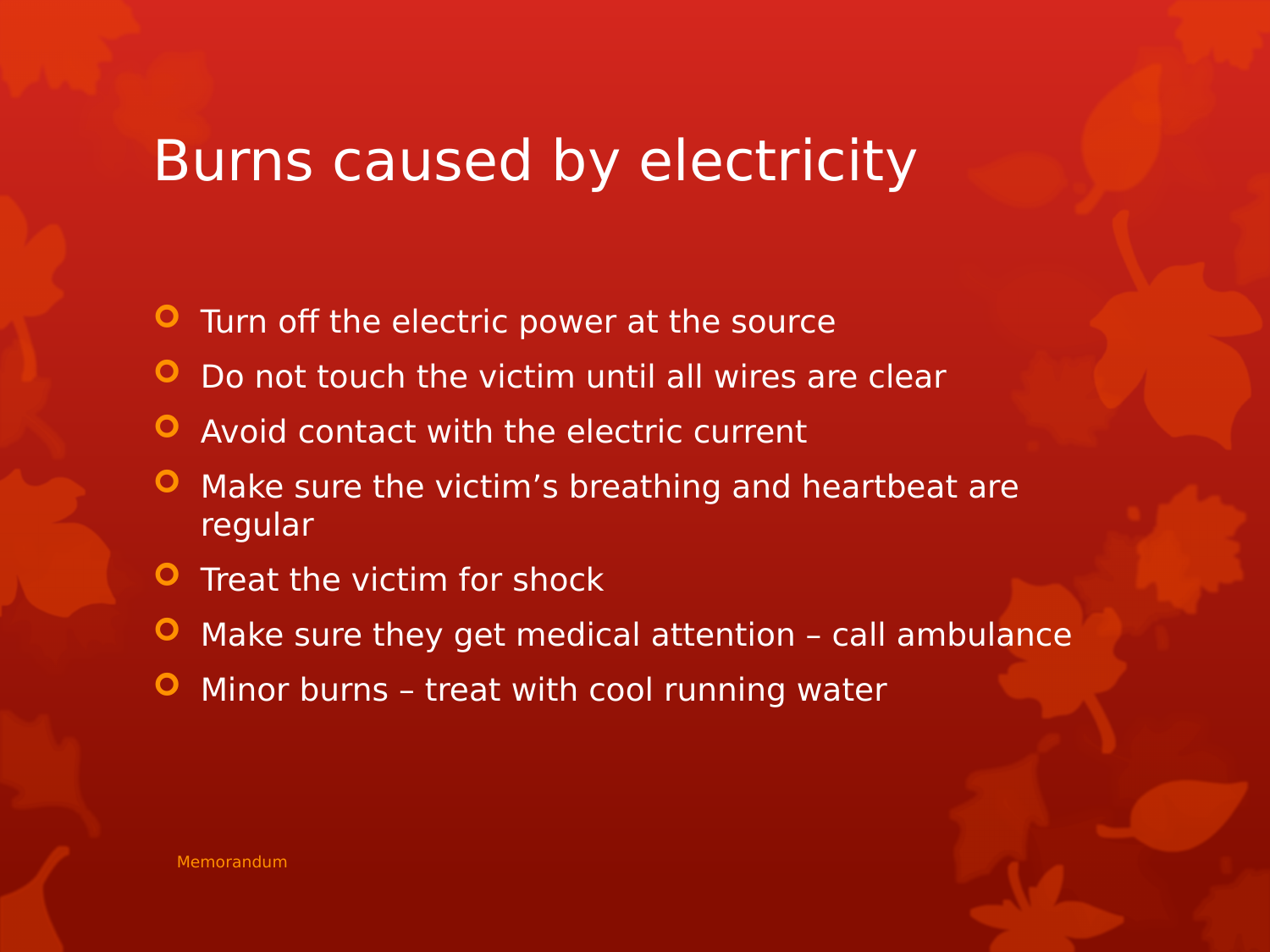

# Burns caused by electricity
Turn off the electric power at the source
Do not touch the victim until all wires are clear
Avoid contact with the electric current
Make sure the victim’s breathing and heartbeat are regular
Treat the victim for shock
Make sure they get medical attention – call ambulance
Minor burns – treat with cool running water

Memorandum